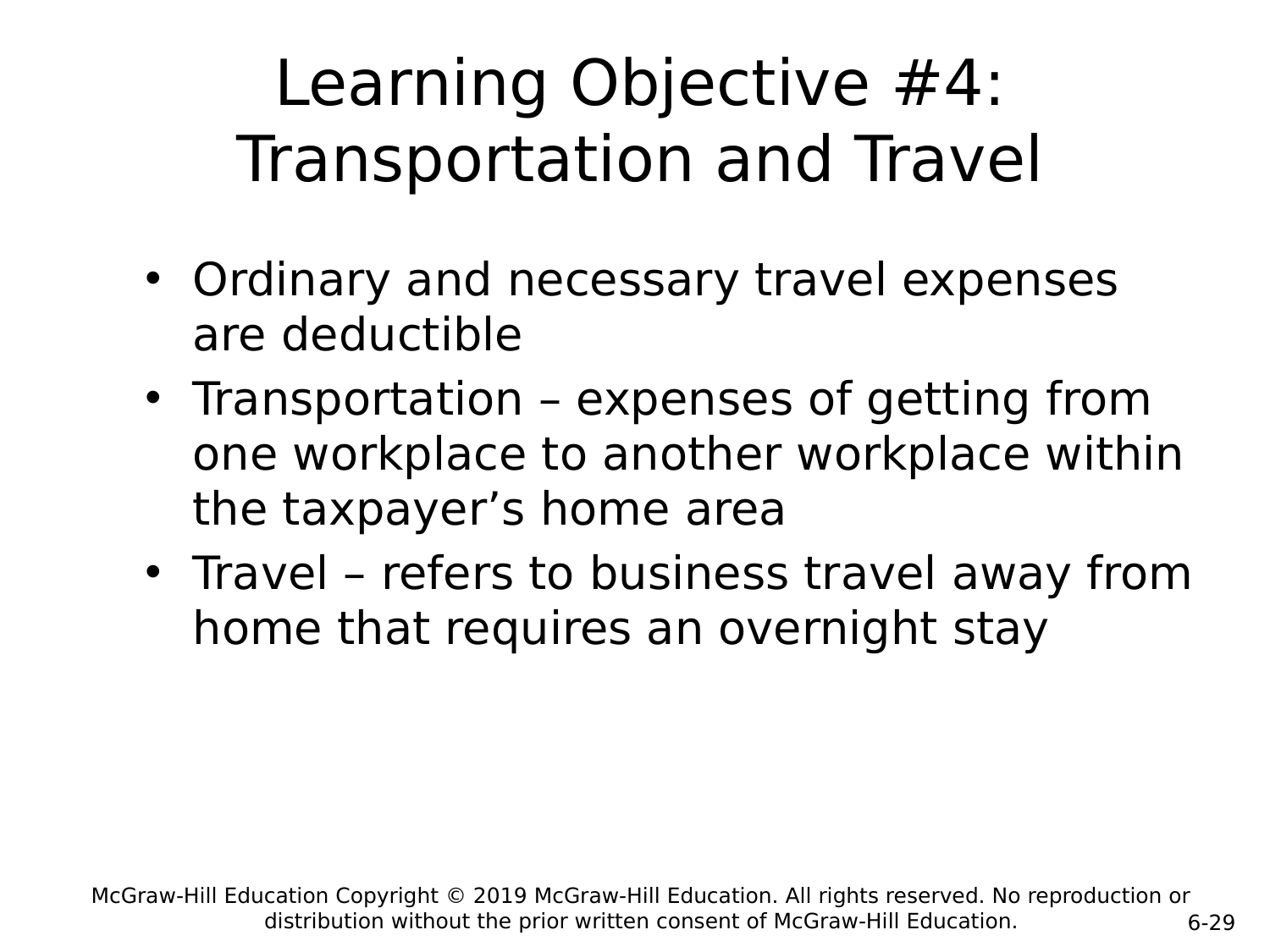

Learning Objective #4: Transportation and Travel
Ordinary and necessary travel expenses are deductible
Transportation – expenses of getting from one workplace to another workplace within the taxpayer’s home area
Travel – refers to business travel away from home that requires an overnight stay
McGraw-Hill Education Copyright © 2019 McGraw-Hill Education. All rights reserved. No reproduction or distribution without the prior written consent of McGraw-Hill Education.
6-29